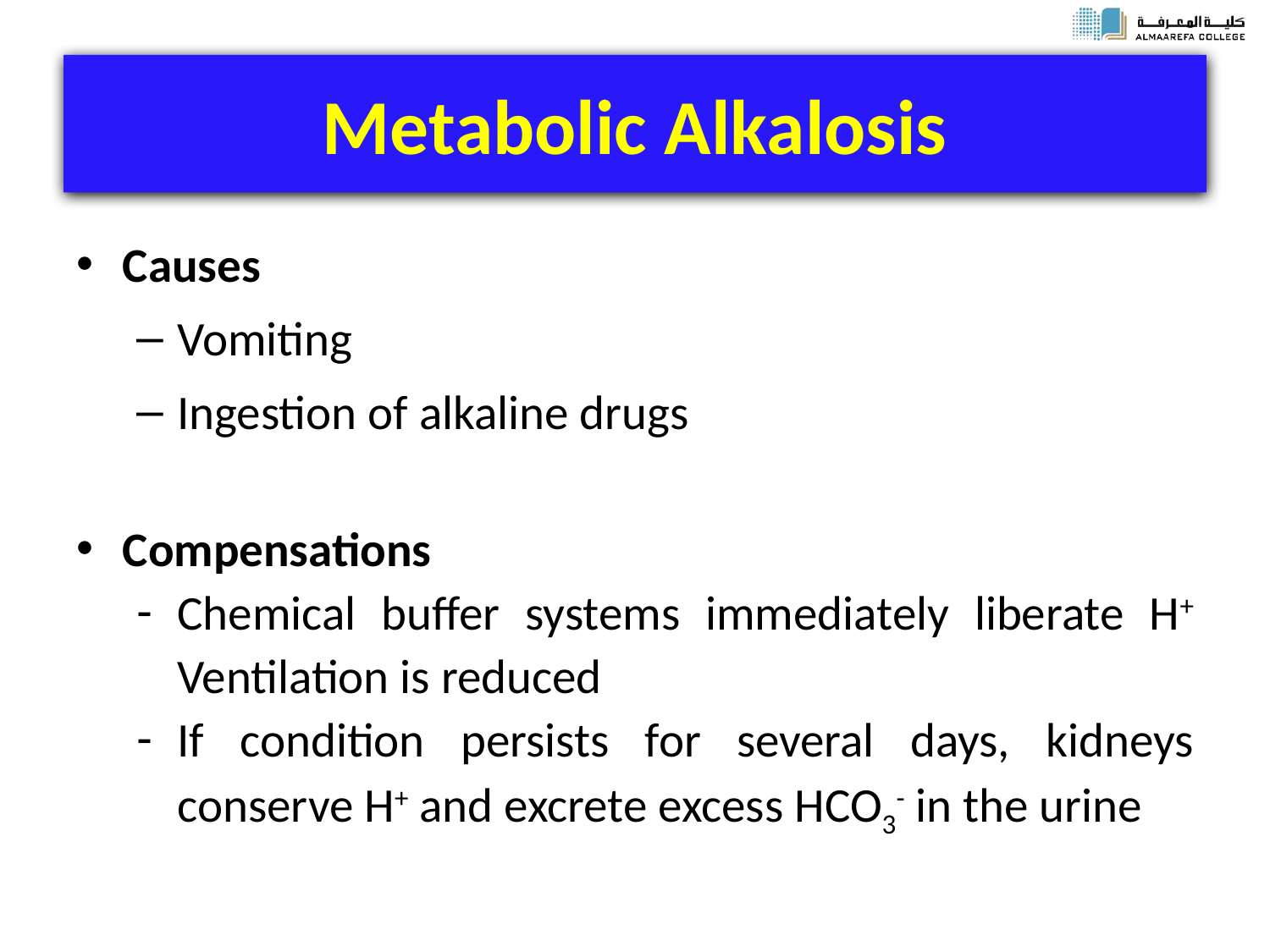

# Metabolic Alkalosis
Causes
Vomiting
Ingestion of alkaline drugs

Compensations
Chemical buffer systems immediately liberate H+ Ventilation is reduced
If condition persists for several days, kidneys conserve H+ and excrete excess HCO3- in the urine